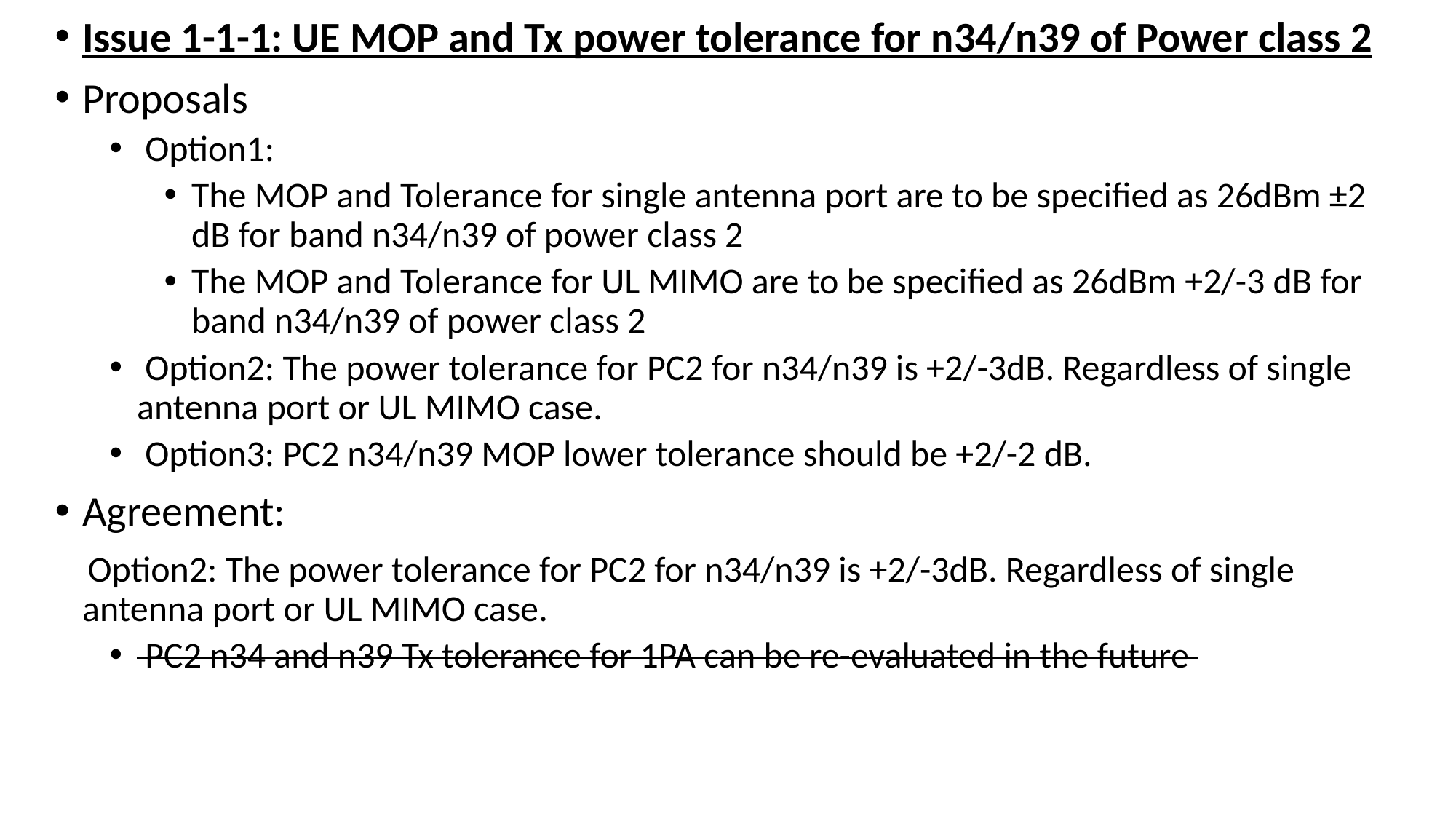

Issue 1-1-1: UE MOP and Tx power tolerance for n34/n39 of Power class 2
Proposals
 Option1:
The MOP and Tolerance for single antenna port are to be specified as 26dBm ±2 dB for band n34/n39 of power class 2
The MOP and Tolerance for UL MIMO are to be specified as 26dBm +2/-3 dB for band n34/n39 of power class 2
 Option2: The power tolerance for PC2 for n34/n39 is +2/-3dB. Regardless of single antenna port or UL MIMO case.
 Option3: PC2 n34/n39 MOP lower tolerance should be +2/-2 dB.
Agreement:
    Option2: The power tolerance for PC2 for n34/n39 is +2/-3dB. Regardless of single antenna port or UL MIMO case.
 PC2 n34 and n39 Tx tolerance for 1PA can be re-evaluated in the future